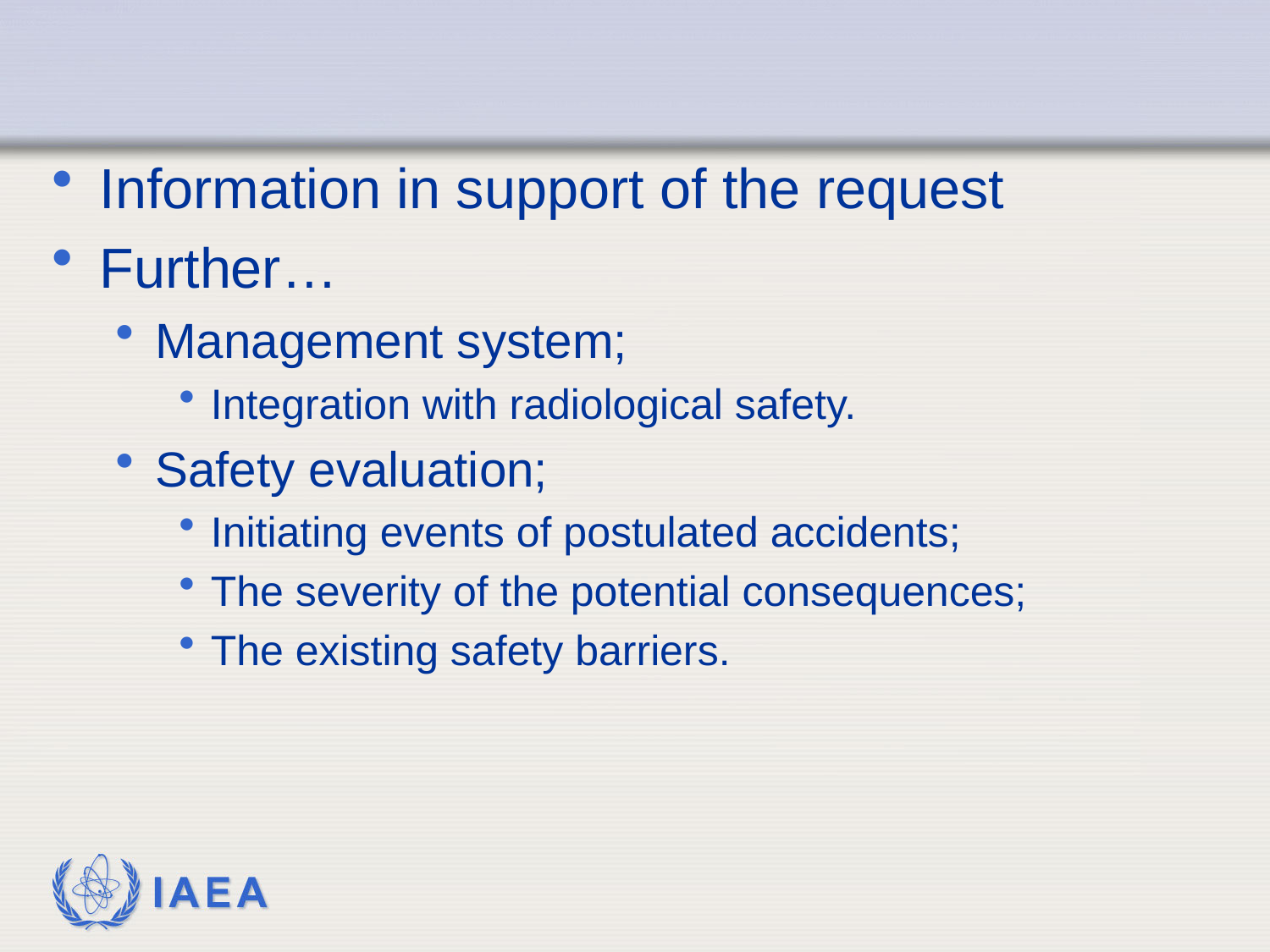

#
Information in support of the request
Further…
Management system;
Integration with radiological safety.
Safety evaluation;
Initiating events of postulated accidents;
The severity of the potential consequences;
The existing safety barriers.